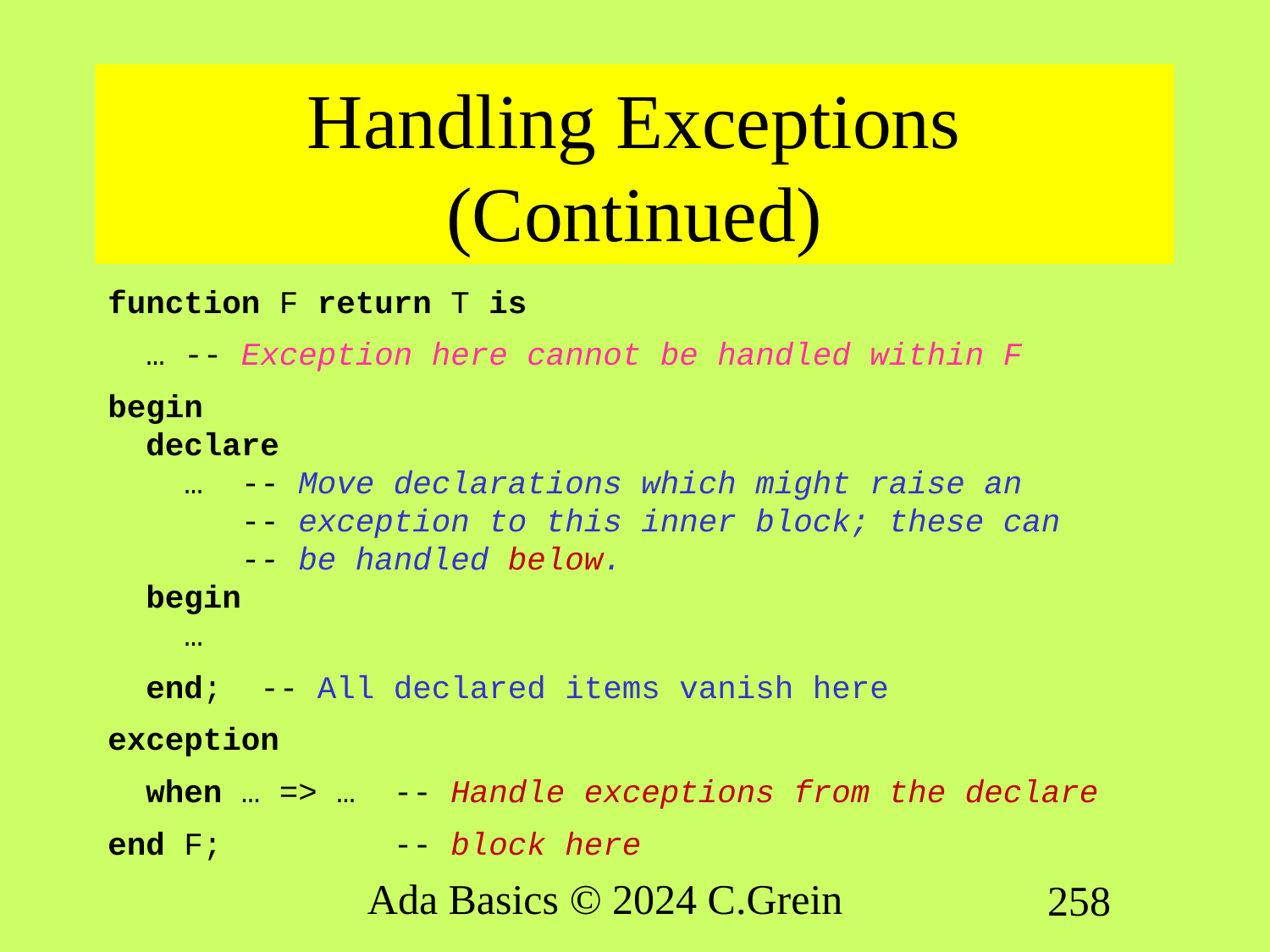

# Handling Exceptions (Continued)
function F return T is
  … -- Exception here cannot be handled within F
begin
  declare
    …  -- Move declarations which might raise an
       -- exception to this inner block; these can
       -- be handled below.
  begin
    …
  end;  -- All declared items vanish here
exception
  when … => …  -- Handle exceptions from the declare
end F;         -- block here
Ada Basics © 2024 C.Grein
258